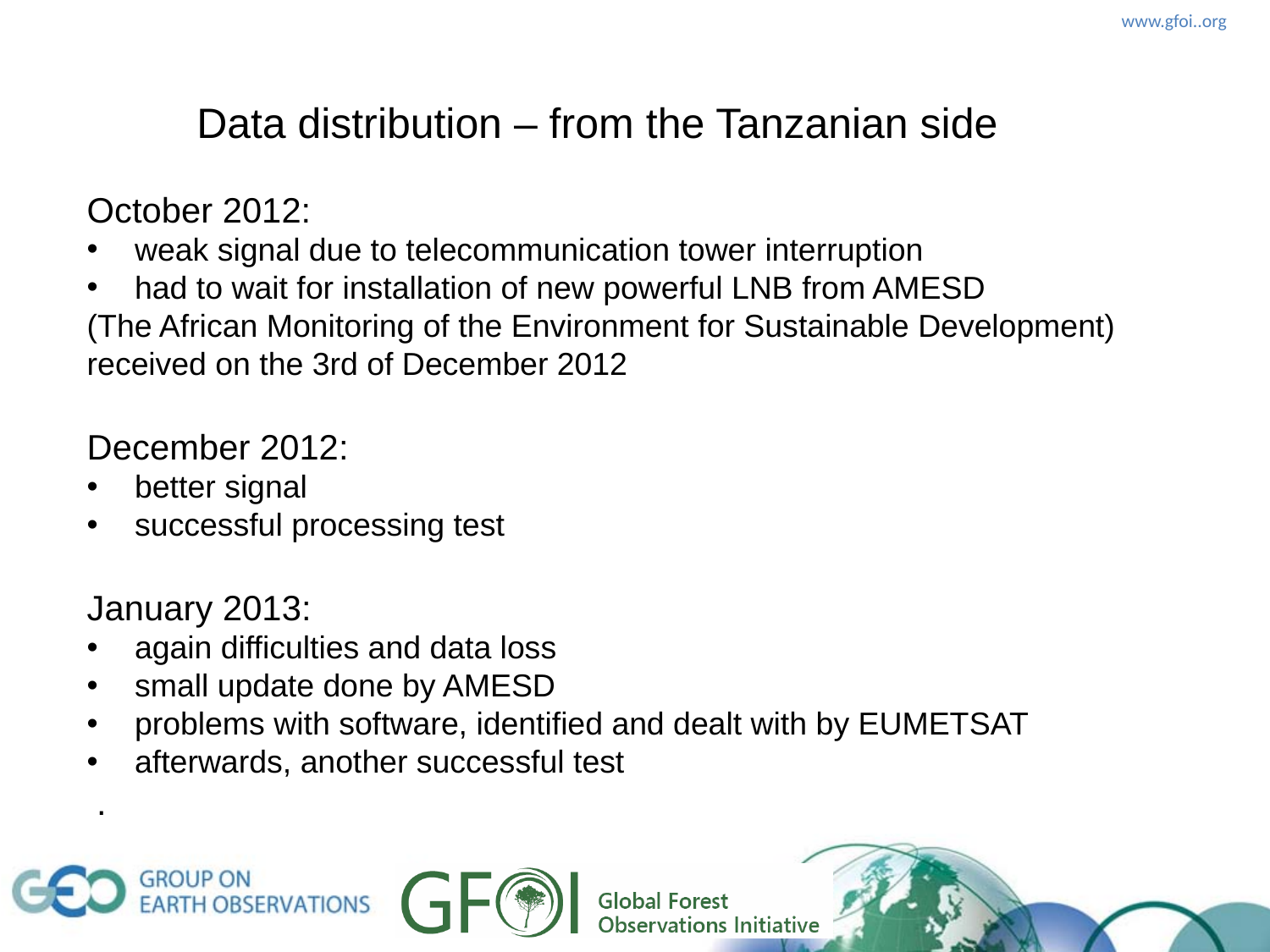

Data distribution – from the Tanzanian side
October 2012:
  weak signal due to telecommunication tower interruption
  had to wait for installation of new powerful LNB from AMESD
(The African Monitoring of the Environment for Sustainable Development)  received on the 3rd of December 2012

December 2012:
  better signal
  successful processing test

January 2013:
  again difficulties and data loss
  small update done by AMESD
  problems with software, identified and dealt with by EUMETSAT
  afterwards, another successful test
 .